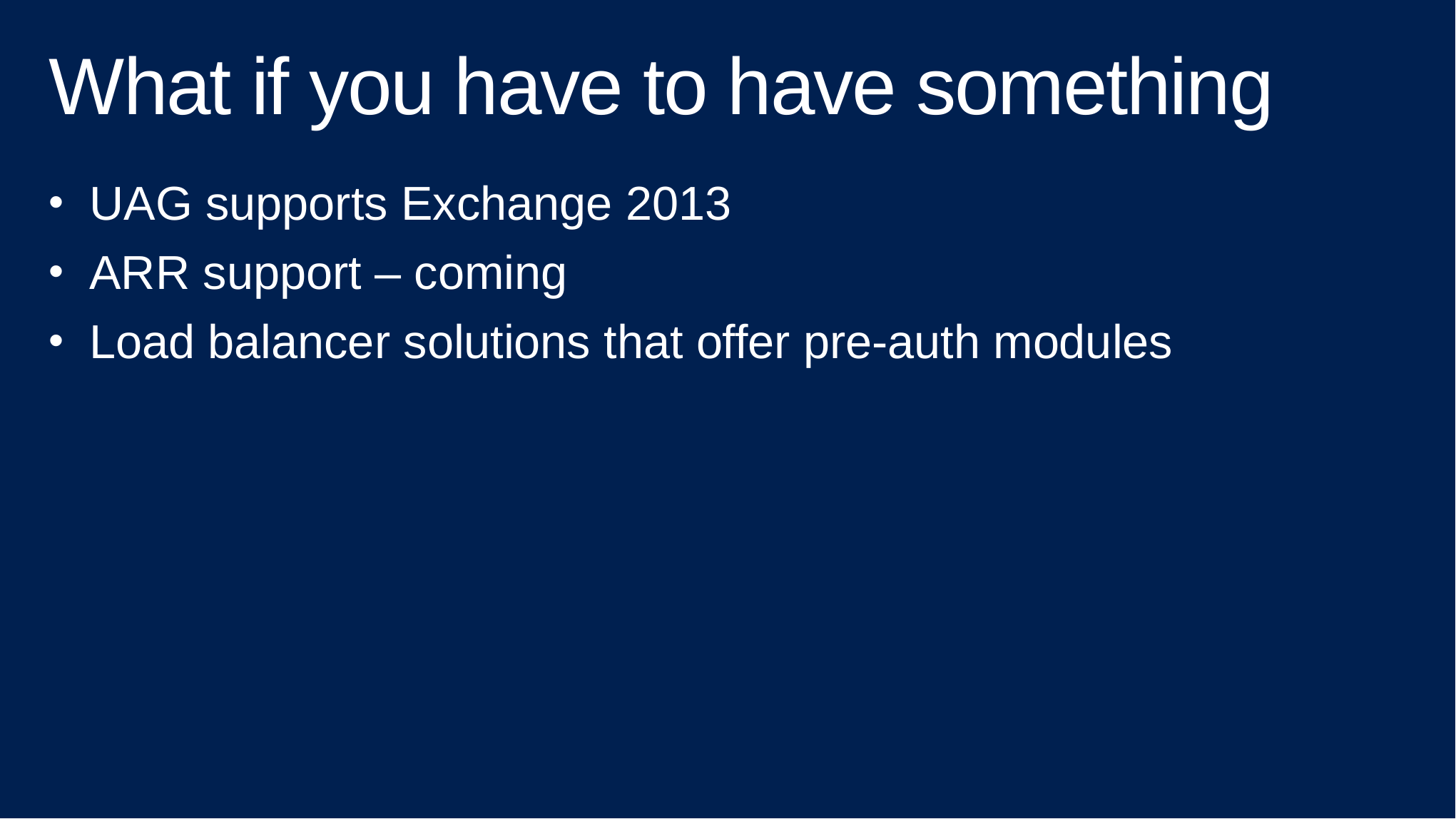

# What if you have to have something
UAG supports Exchange 2013
ARR support – coming
Load balancer solutions that offer pre-auth modules